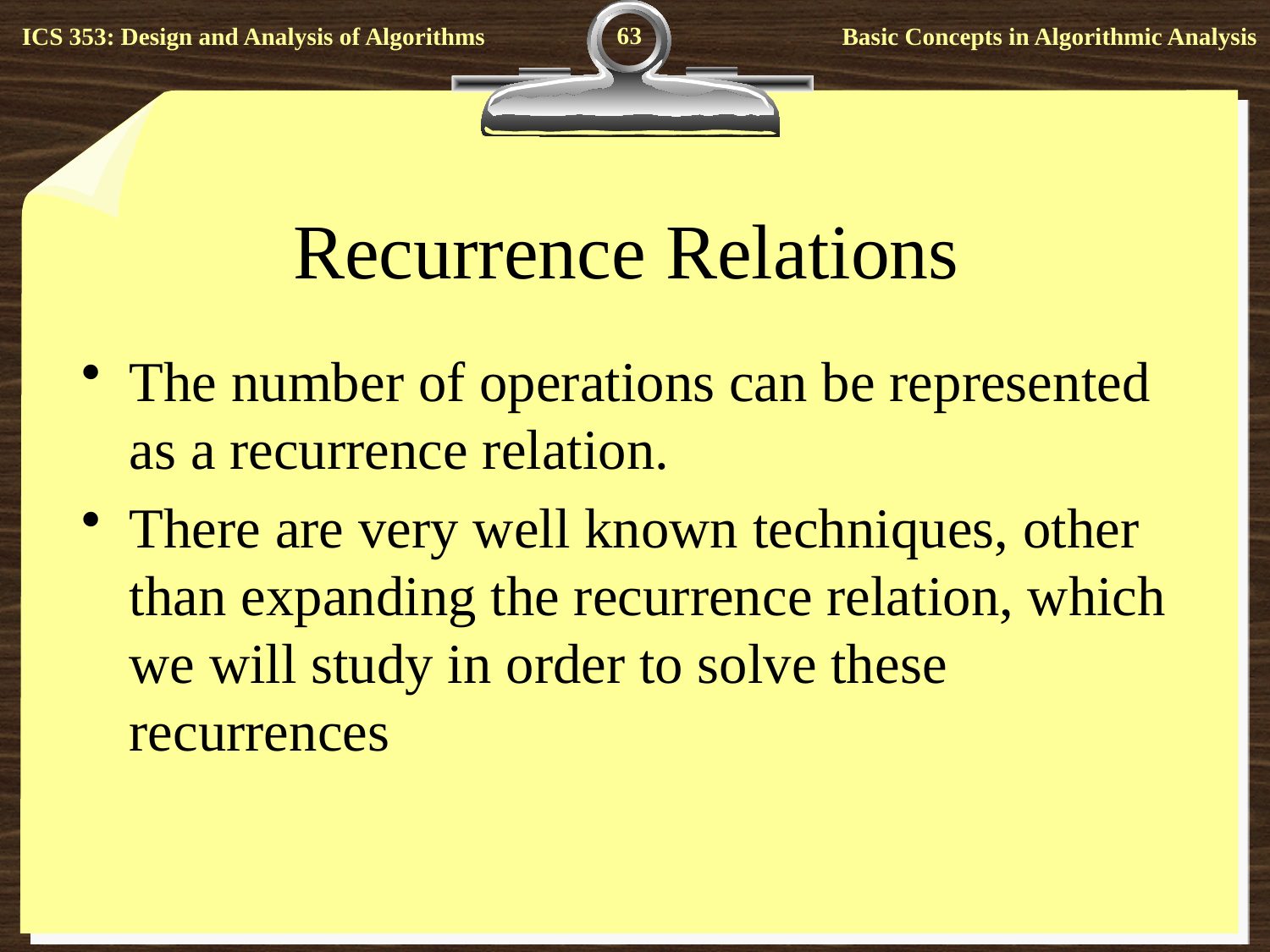

63
# Recurrence Relations
The number of operations can be represented as a recurrence relation.
There are very well known techniques, other than expanding the recurrence relation, which we will study in order to solve these recurrences